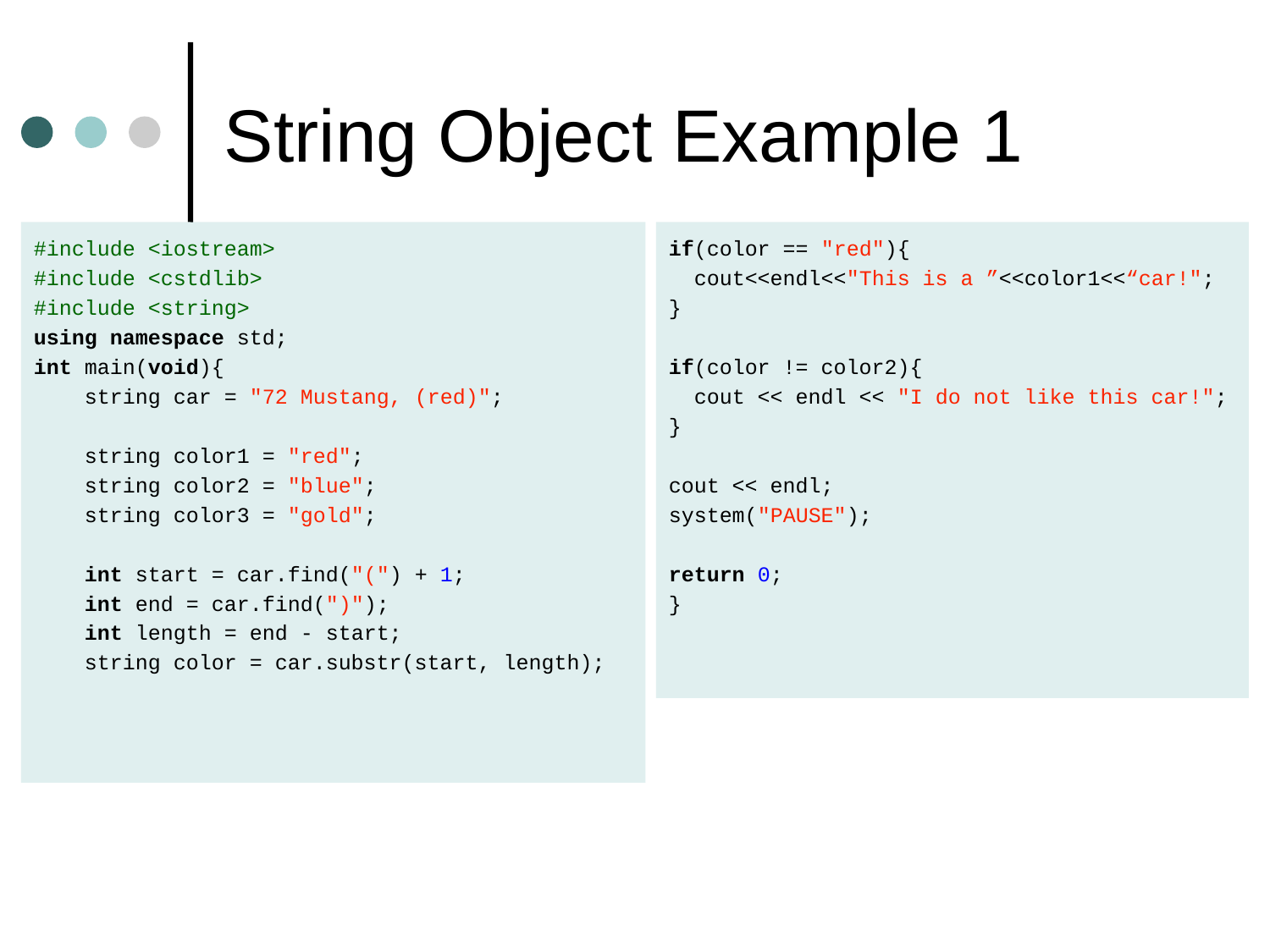

# String Object Example 1
#include <iostream>
#include <cstdlib>
#include <string>
using namespace std;
int main(void){
    string car = "72 Mustang, (red)";

    string color1 = "red";
    string color2 = "blue";
    string color3 = "gold";

    int start = car.find("(") + 1;
    int end = car.find(")");
    int length = end - start;
    string color = car.substr(start, length);

if(color == "red"){
  cout<<endl<<"This is a ”<<color1<<“car!";
}

if(color != color2){
  cout << endl << "I do not like this car!";
}

cout << endl;
system("PAUSE");

return 0;
}